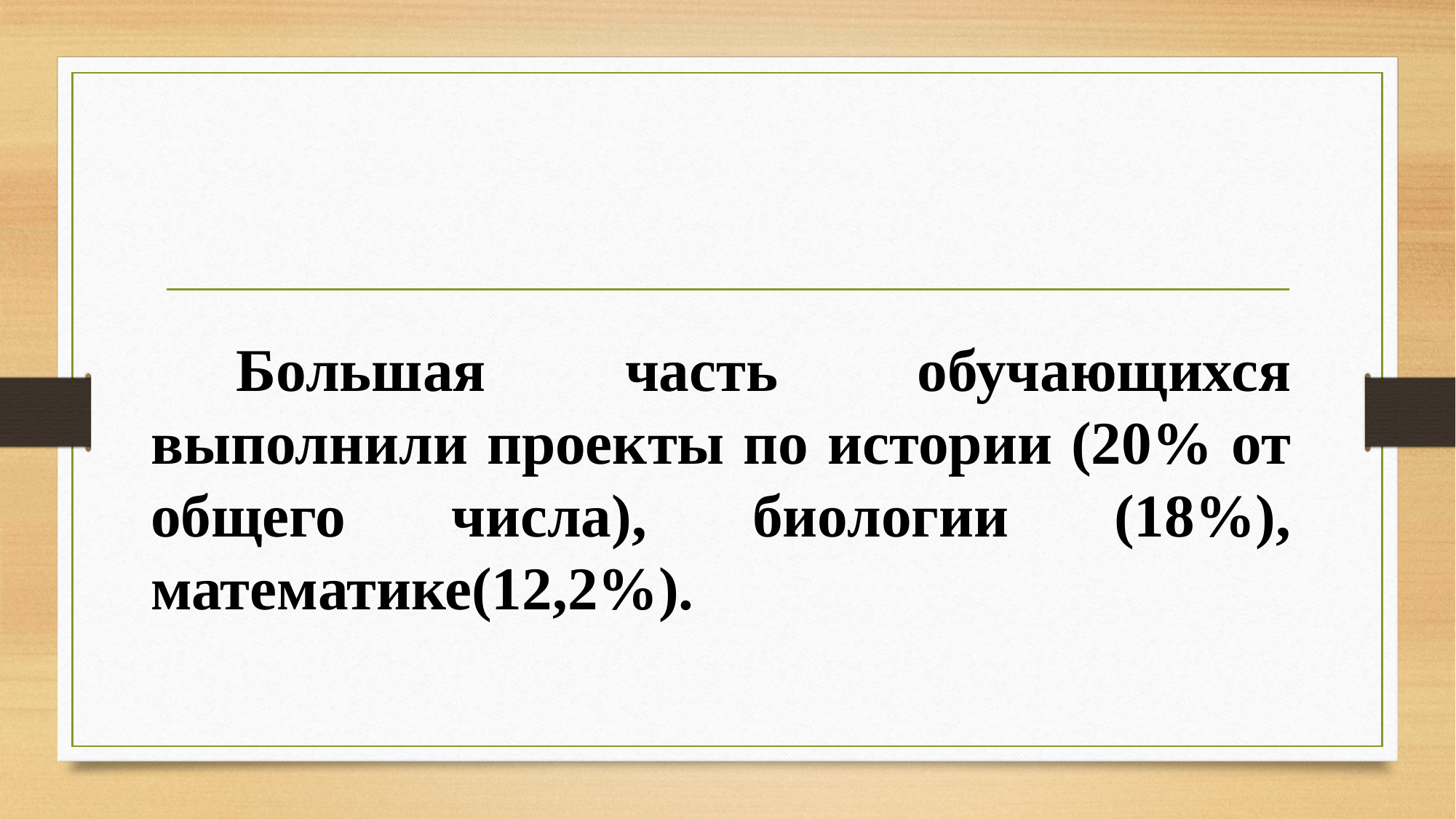

Большая часть обучающихся выполнили проекты по истории (20% от общего числа), биологии (18%), математике(12,2%).